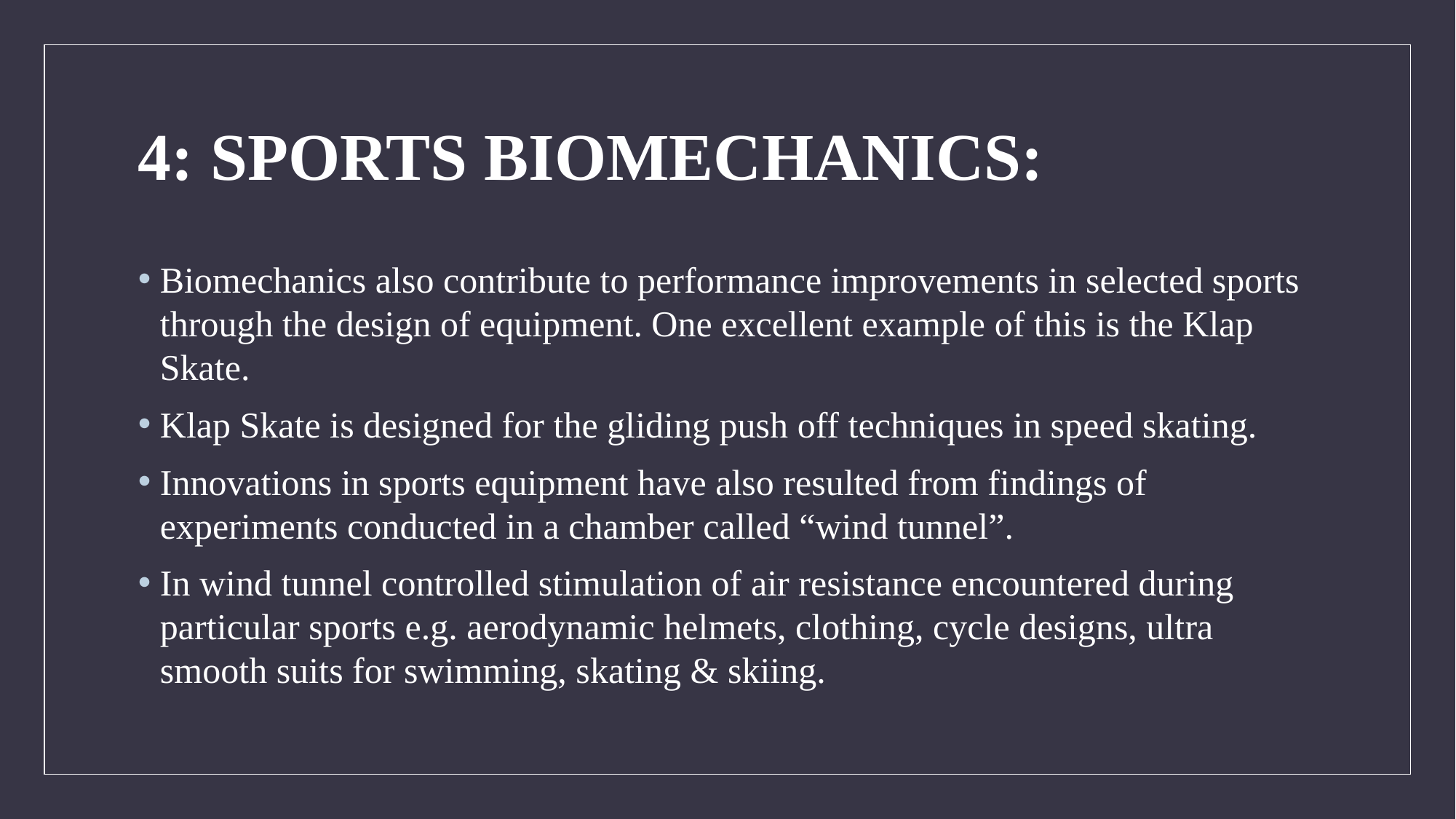

# 4: SPORTS BIOMECHANICS:
Biomechanics also contribute to performance improvements in selected sports through the design of equipment. One excellent example of this is the Klap Skate.
Klap Skate is designed for the gliding push off techniques in speed skating.
Innovations in sports equipment have also resulted from findings of experiments conducted in a chamber called “wind tunnel”.
In wind tunnel controlled stimulation of air resistance encountered during particular sports e.g. aerodynamic helmets, clothing, cycle designs, ultra smooth suits for swimming, skating & skiing.